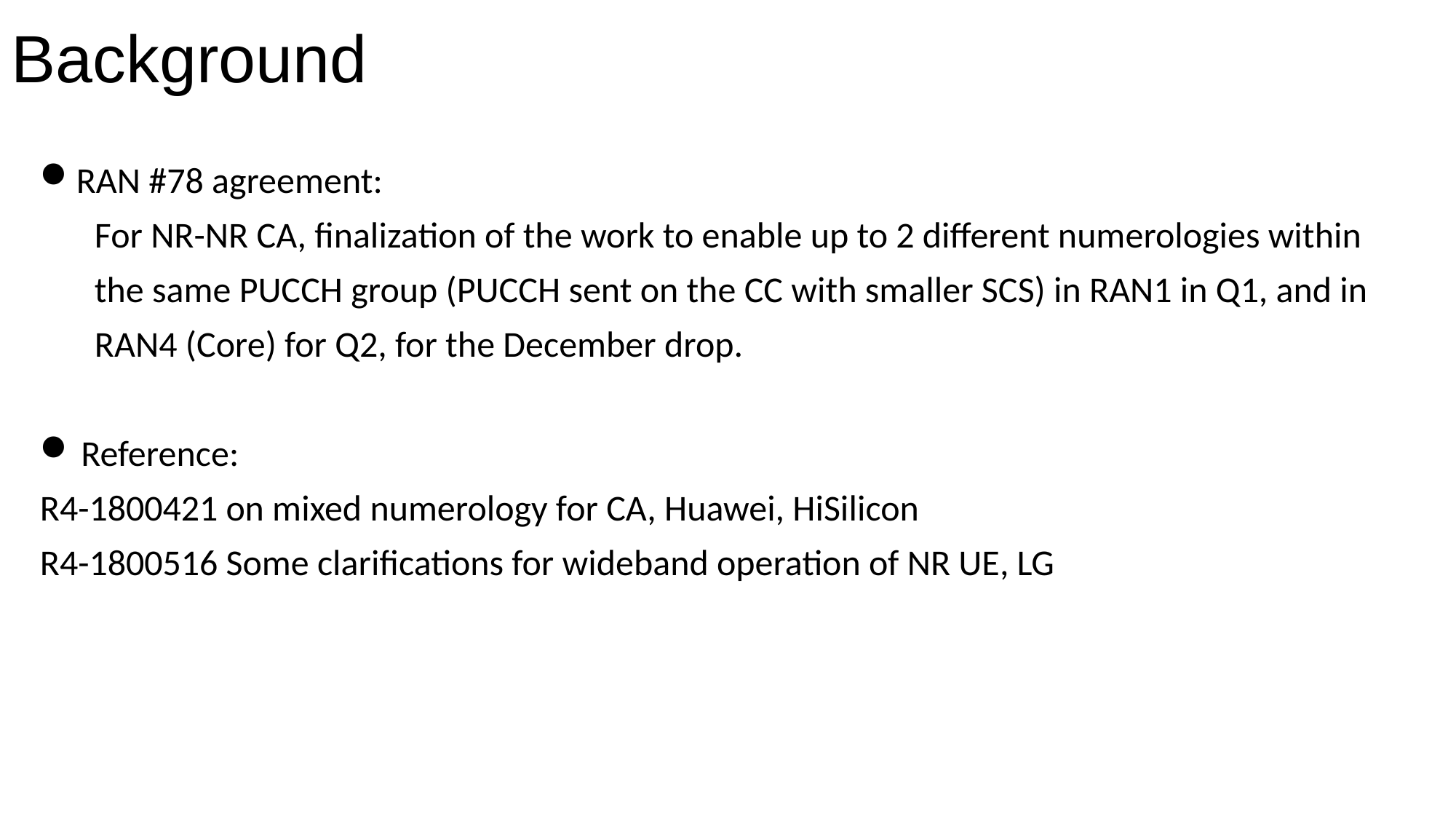

# Background
RAN #78 agreement:
For NR-NR CA, finalization of the work to enable up to 2 different numerologies within the same PUCCH group (PUCCH sent on the CC with smaller SCS) in RAN1 in Q1, and in RAN4 (Core) for Q2, for the December drop.

Reference:
R4-1800421 on mixed numerology for CA, Huawei, HiSilicon
R4-1800516 Some clarifications for wideband operation of NR UE, LG